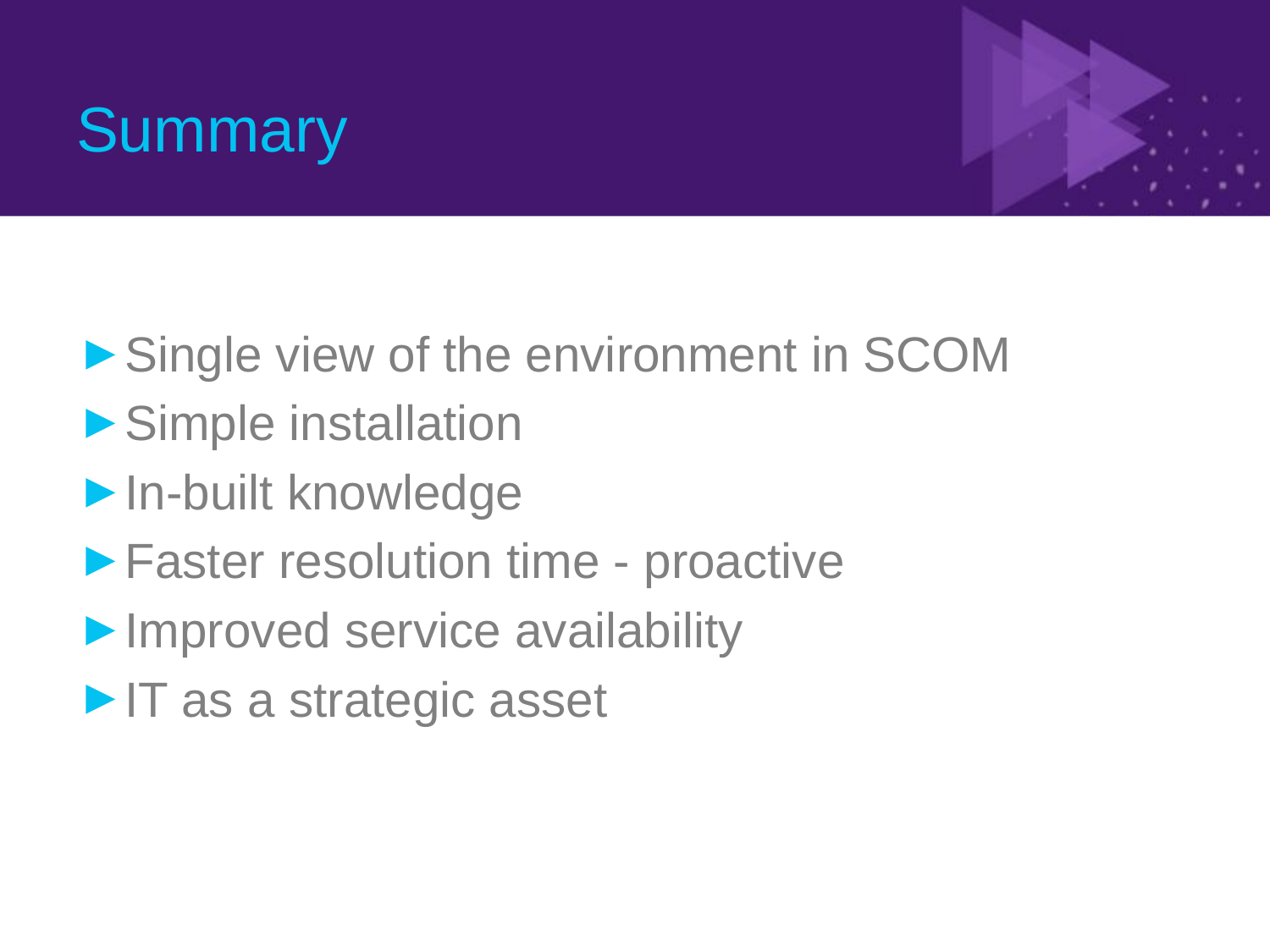

# Summary
Single view of the environment in SCOM
Simple installation
In-built knowledge
Faster resolution time - proactive
Improved service availability
IT as a strategic asset